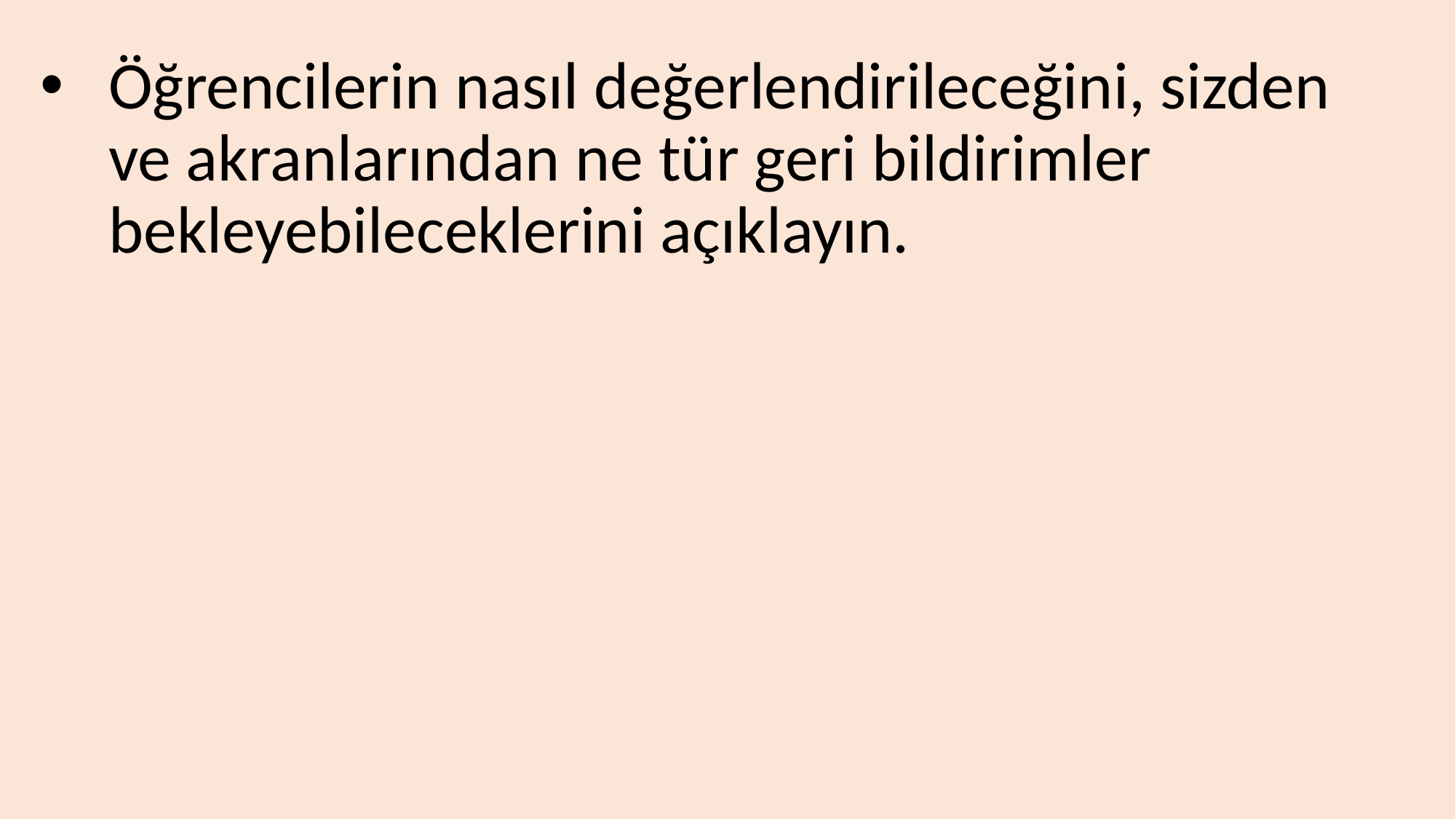

# Öğrencilerin nasıl değerlendirileceğini, sizden ve akranlarından ne tür geri bildirimler bekleyebileceklerini açıklayın.